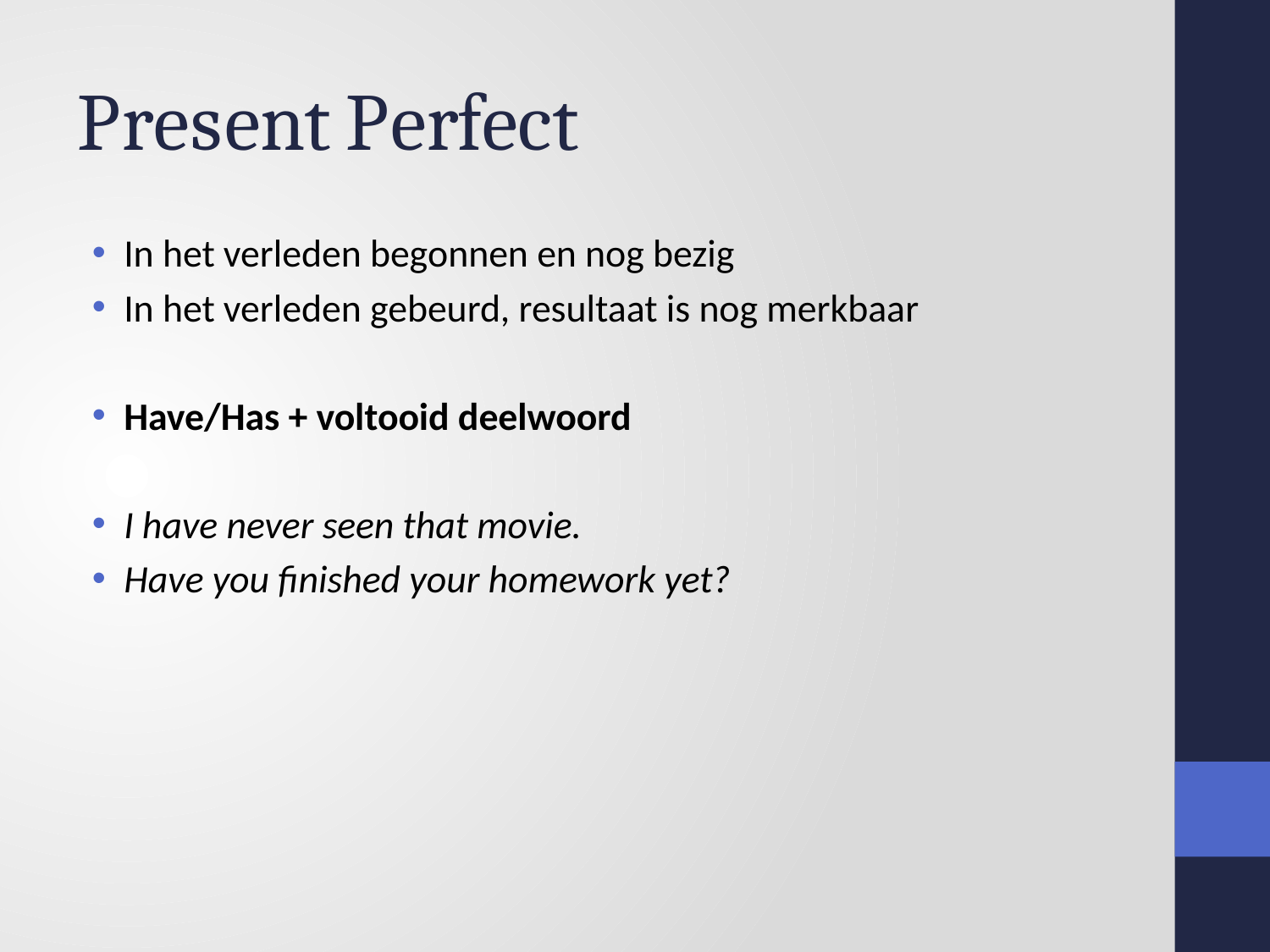

# Present Perfect
In het verleden begonnen en nog bezig
In het verleden gebeurd, resultaat is nog merkbaar

Have/Has + voltooid deelwoord

I have never seen that movie.
Have you finished your homework yet?